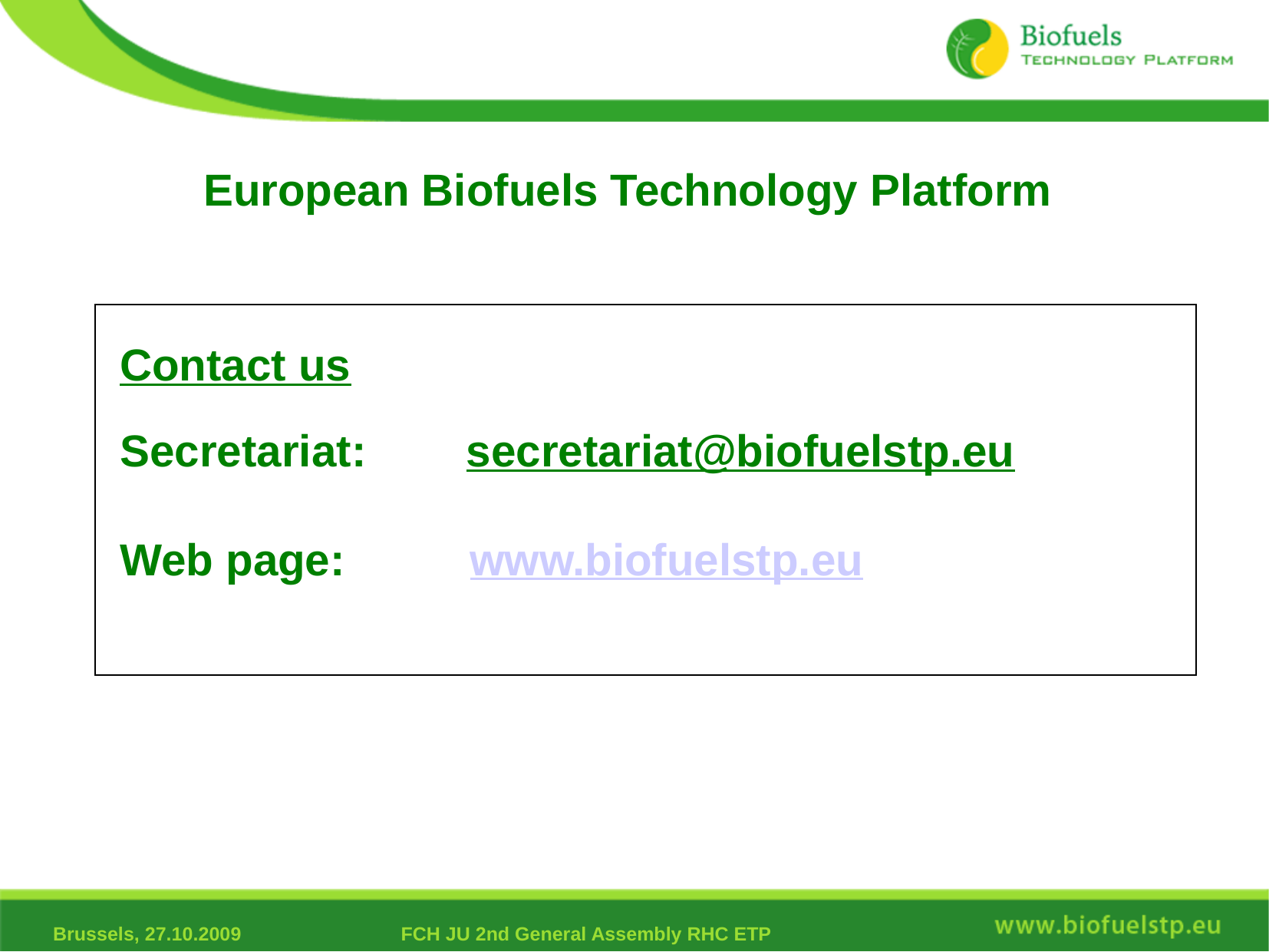

European Biofuels Technology Platform

Contact us
Secretariat:        secretariat@biofuelstp.eu
Web page:          www.biofuelstp.eu